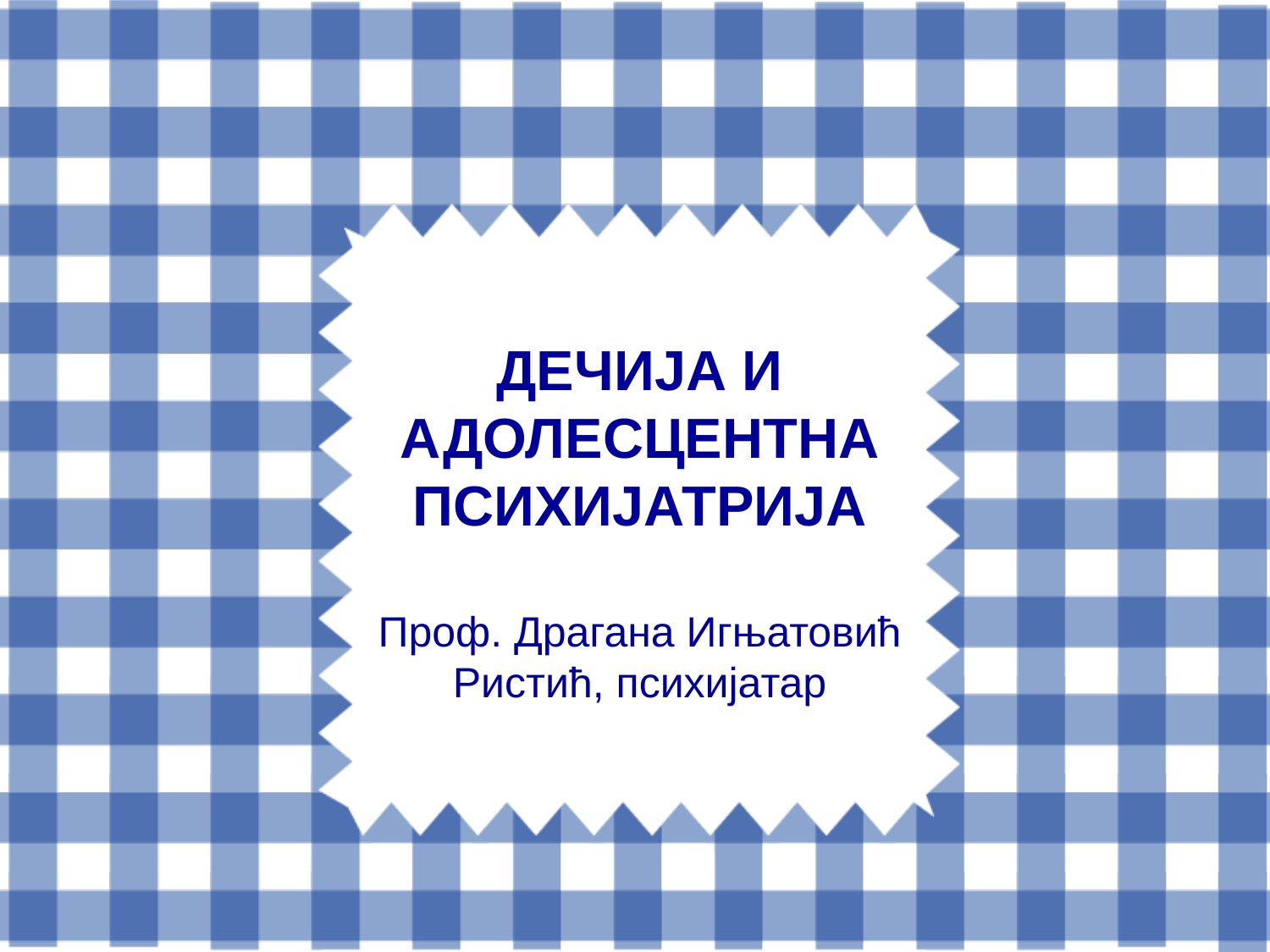

# ДЕЧИЈА И АДОЛЕСЦЕНТНА ПСИХИЈАТРИЈА Проф. Драгана Игњатовић Ристић, психијатар